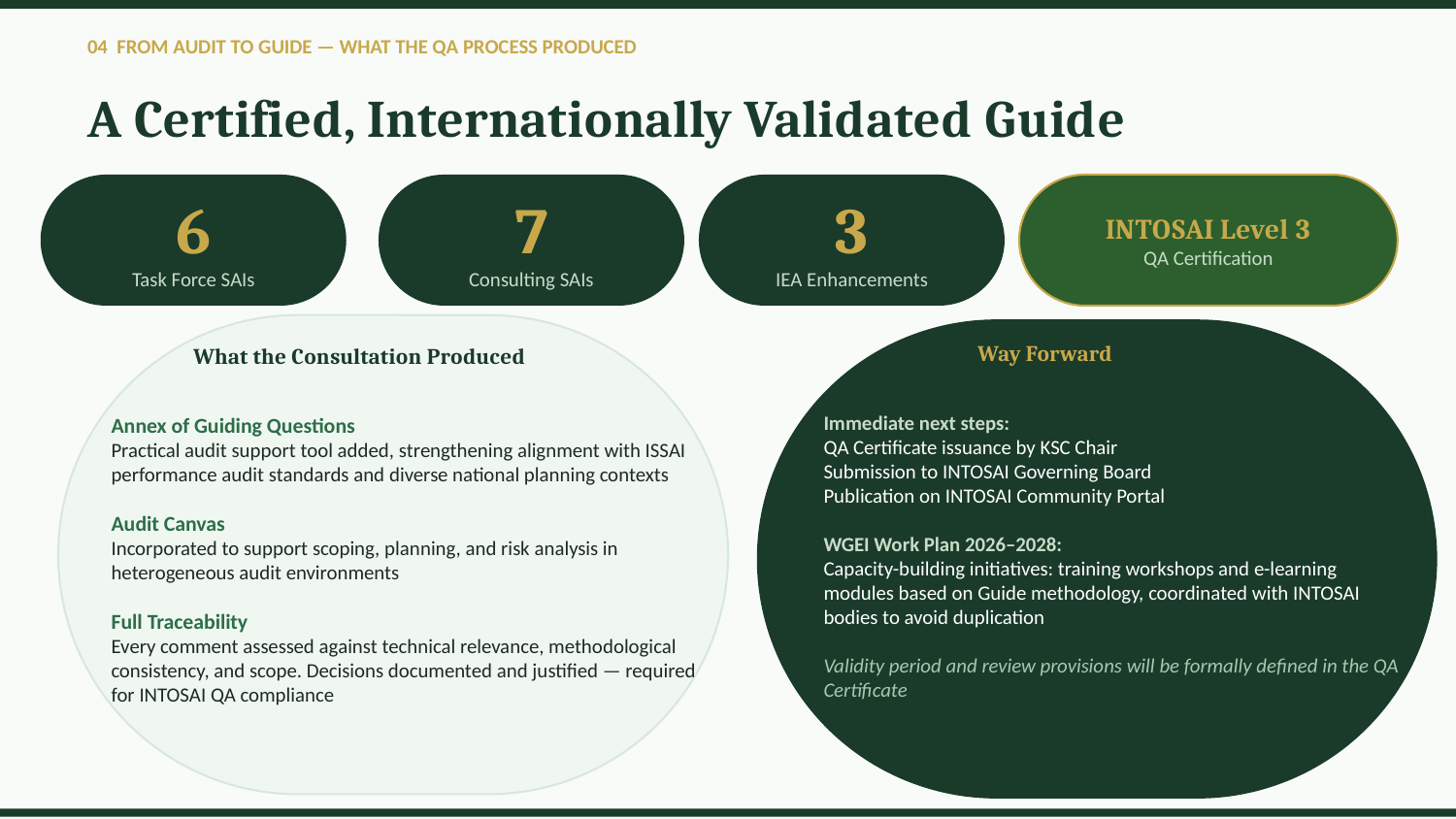

04  FROM AUDIT TO GUIDE — WHAT THE QA PROCESS PRODUCED
A Certified, Internationally Validated Guide
6
Task Force SAIs
7
Consulting SAIs
3
IEA Enhancements
INTOSAI Level 3
QA Certification

Way Forward
What the Consultation Produced
Immediate next steps:
QA Certificate issuance by KSC Chair
Submission to INTOSAI Governing Board
Publication on INTOSAI Community Portal

WGEI Work Plan 2026–2028:
Capacity-building initiatives: training workshops and e-learning modules based on Guide methodology, coordinated with INTOSAI bodies to avoid duplication

Validity period and review provisions will be formally defined in the QA Certificate
Annex of Guiding Questions
Practical audit support tool added, strengthening alignment with ISSAI performance audit standards and diverse national planning contexts

Audit Canvas
Incorporated to support scoping, planning, and risk analysis in heterogeneous audit environments

Full Traceability
Every comment assessed against technical relevance, methodological consistency, and scope. Decisions documented and justified — required for INTOSAI QA compliance